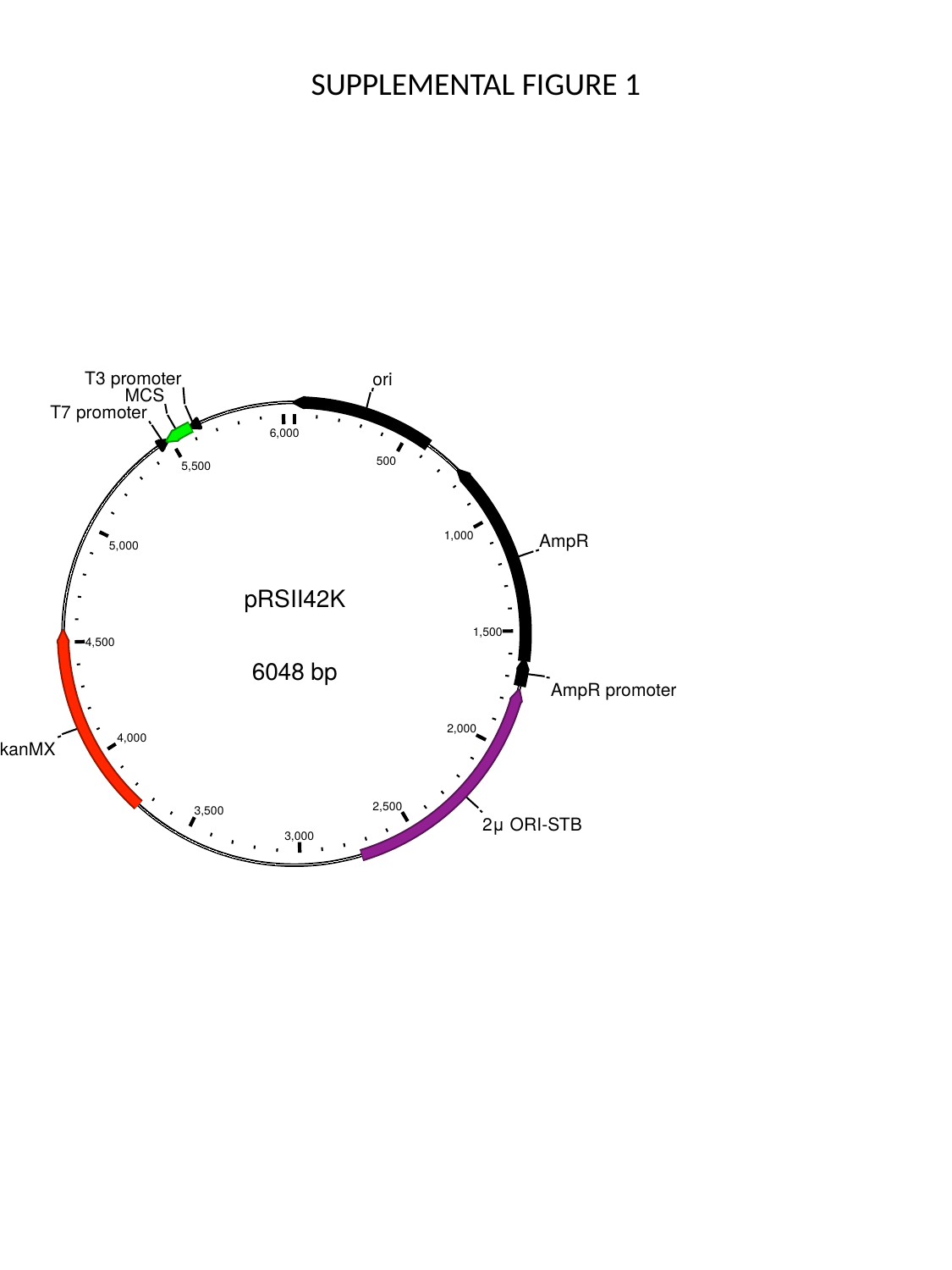

SUPPLEMENTAL FIGURE 1
T3 promoter
ori
MCS

T7 promoter

6,000

500

5,500

1,000
AmpR

5,000

pRSII42K

1,500

4,500

6048 bp

AmpR promoter

2,000

4,000

kanMX

2,500
3,500

2μ ORI-STB

3,000